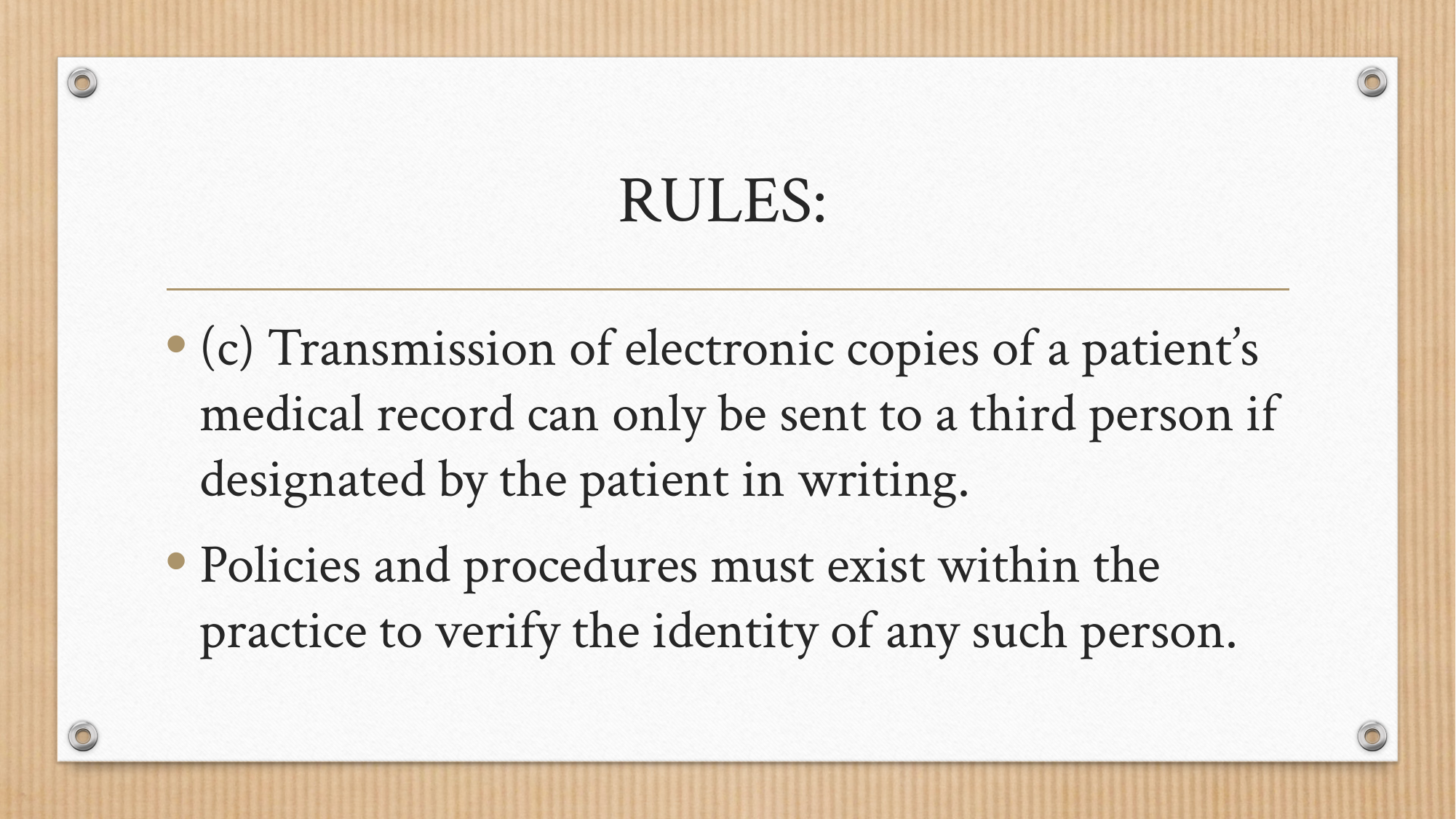

# RULES:
(c) Transmission of electronic copies of a patient’s medical record can only be sent to a third person if designated by the patient in writing.
Policies and procedures must exist within the practice to verify the identity of any such person.